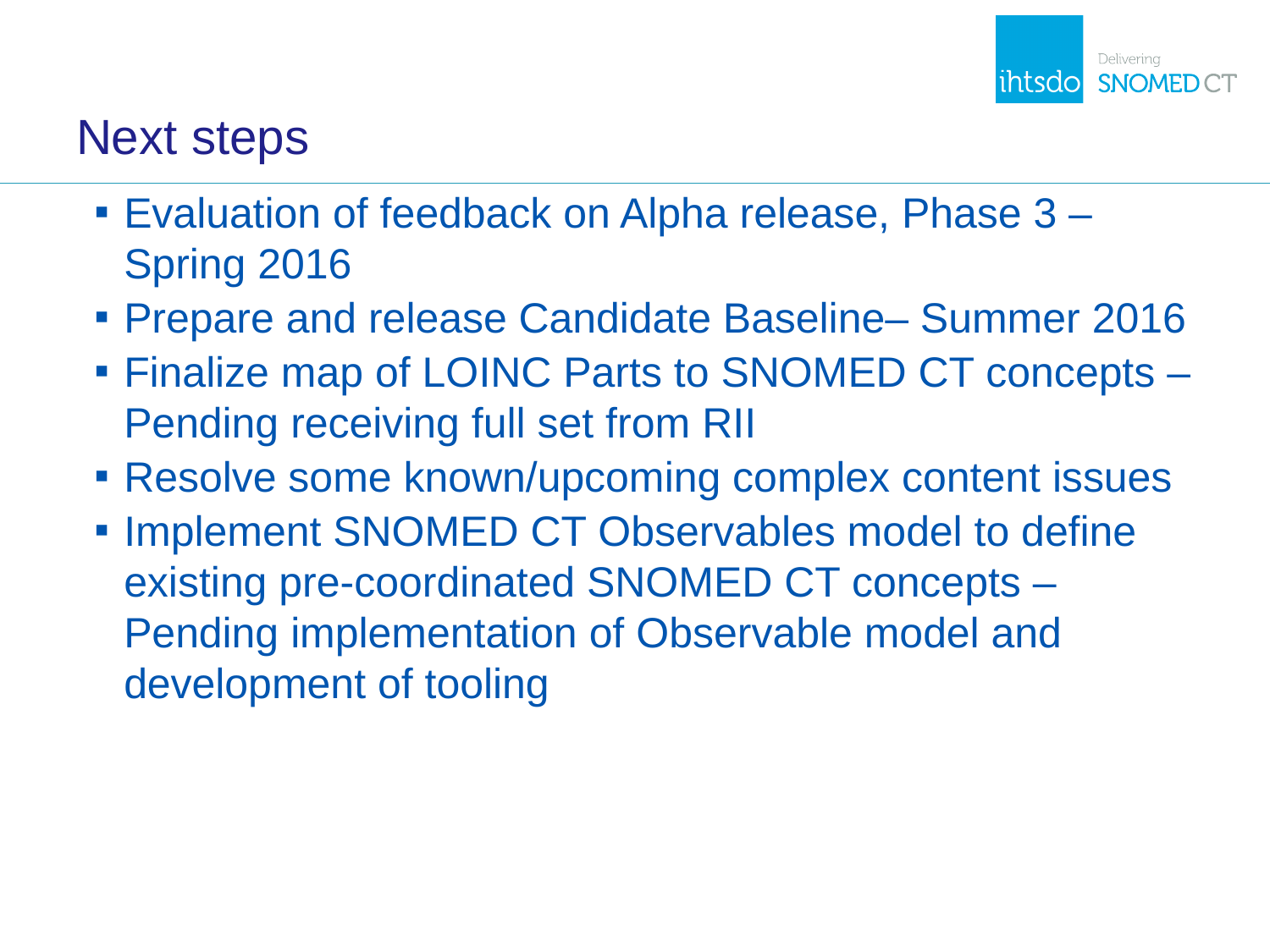

# Next steps
Evaluation of feedback on Alpha release, Phase 3 – Spring 2016
Prepare and release Candidate Baseline– Summer 2016
Finalize map of LOINC Parts to SNOMED CT concepts – Pending receiving full set from RII
Resolve some known/upcoming complex content issues
Implement SNOMED CT Observables model to define existing pre-coordinated SNOMED CT concepts – Pending implementation of Observable model and development of tooling